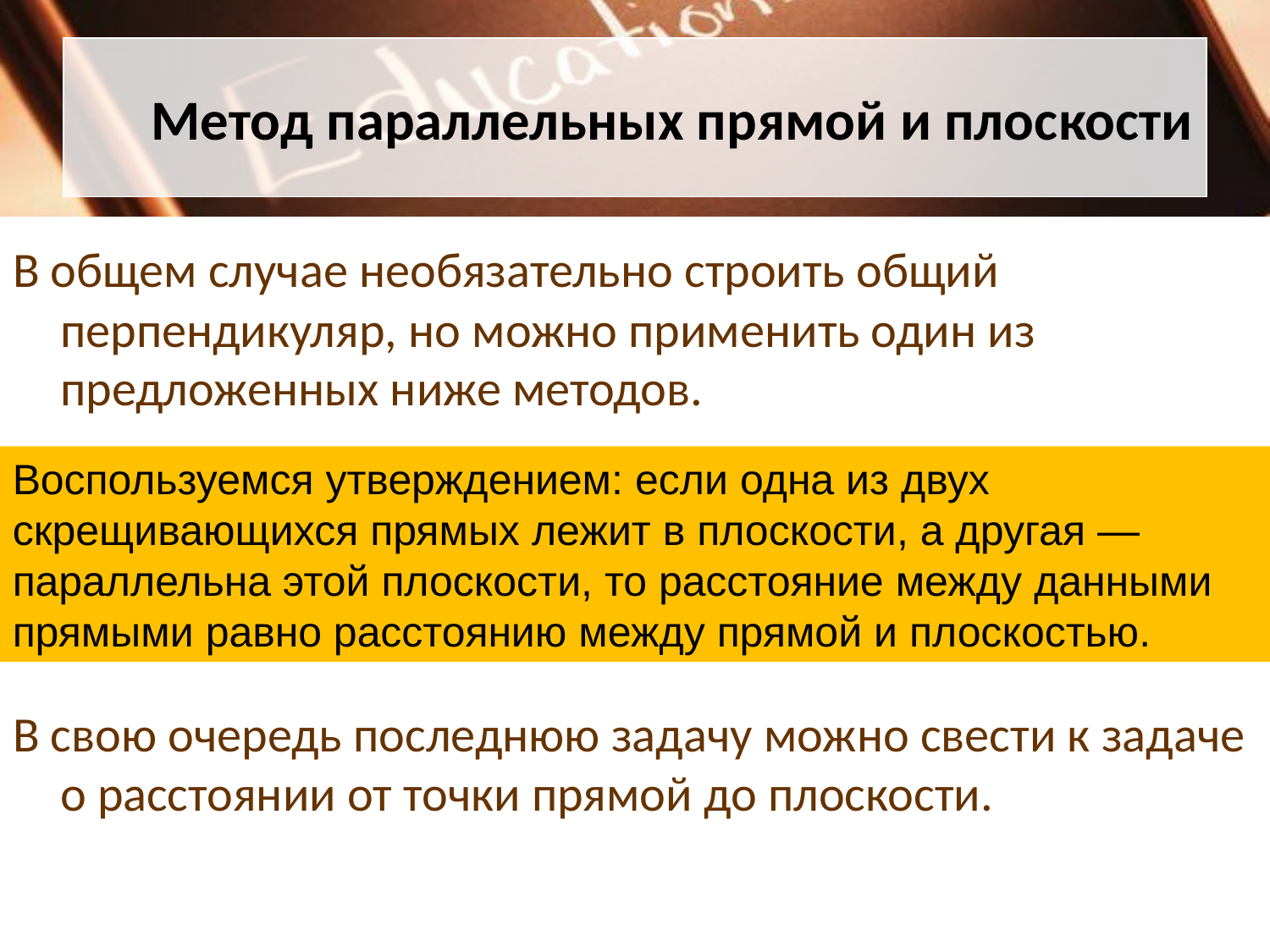

# Метод параллельных прямой и плоскости
В общем случае необязательно строить общий перпендикуляр, но можно применить один из предложенных ниже методов.

В свою очередь последнюю задачу можно свести к задаче о расстоянии от точки прямой до плоскости.
Воспользуемся утверждением: если одна из двух скрещивающихся прямых лежит в плоскости, а другая — параллельна этой плоскости, то расстояние между данными прямыми равно расстоянию между прямой и плоскостью.